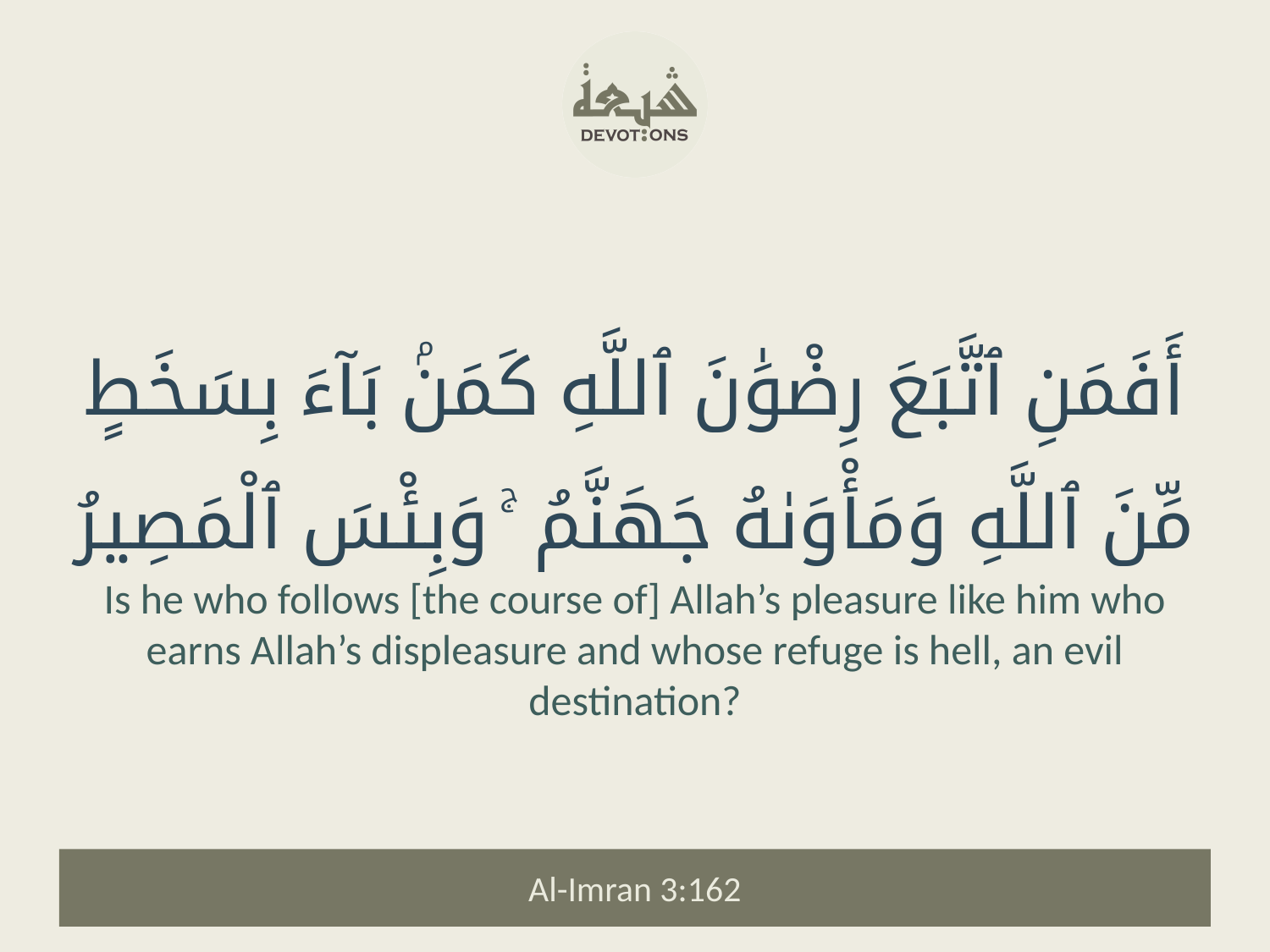

أَفَمَنِ ٱتَّبَعَ رِضْوَٰنَ ٱللَّهِ كَمَنۢ بَآءَ بِسَخَطٍ مِّنَ ٱللَّهِ وَمَأْوَىٰهُ جَهَنَّمُ ۚ وَبِئْسَ ٱلْمَصِيرُ
Is he who follows [the course of] Allah’s pleasure like him who earns Allah’s displeasure and whose refuge is hell, an evil destination?
Al-Imran 3:162